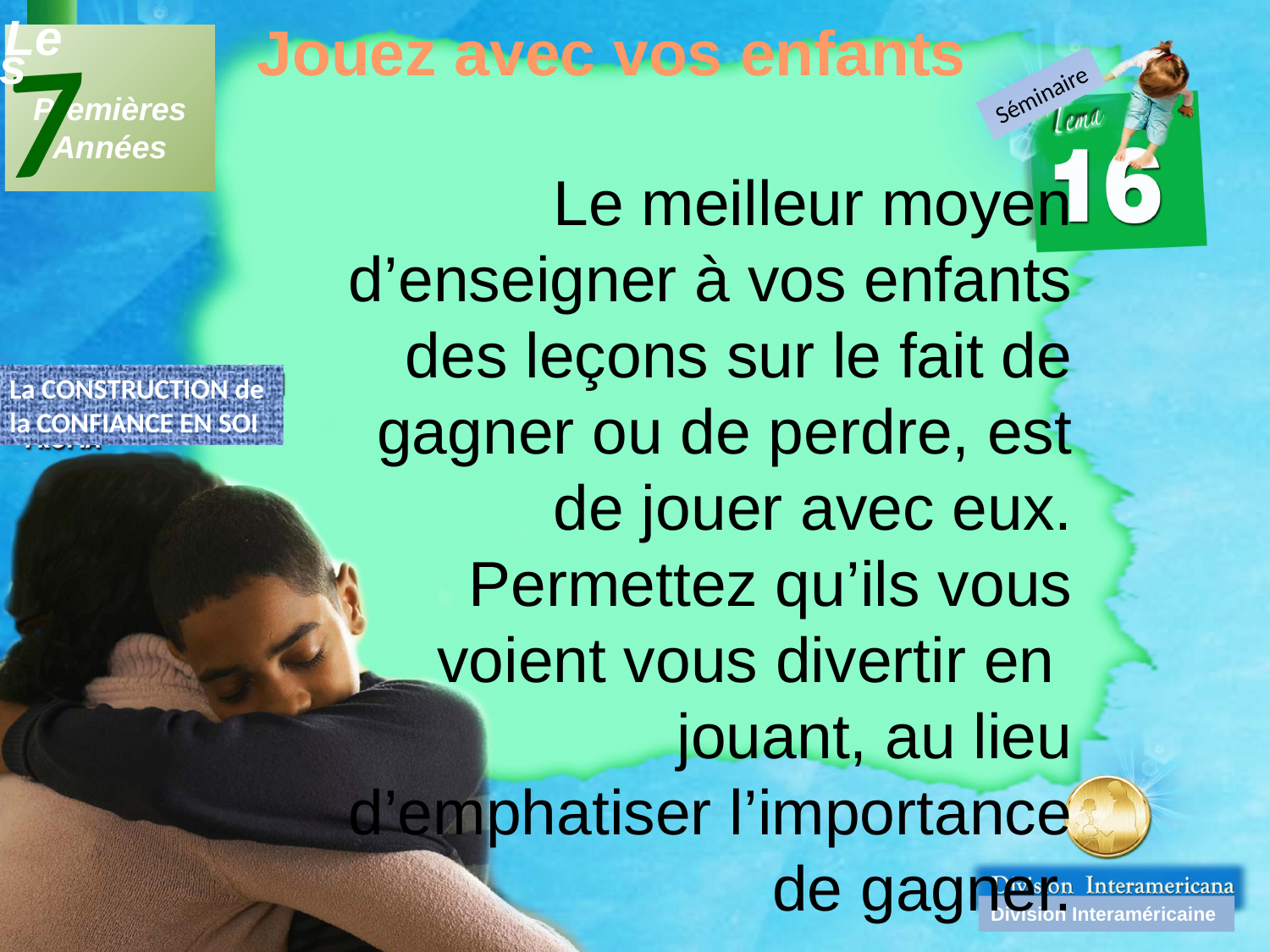

Jouez avec vos enfants
7
Les
         Premières
Années
Séminaire
Le meilleur moyen d’enseigner à vos enfants  des leçons sur le fait de gagner ou de perdre, est de jouer avec eux. Permettez qu’ils vous voient vous divertir en  jouant, au lieu d’emphatiser l’importance de gagner.
La CONSTRUCTION de
la CONFIANCE EN SOI
Division Interaméricaine